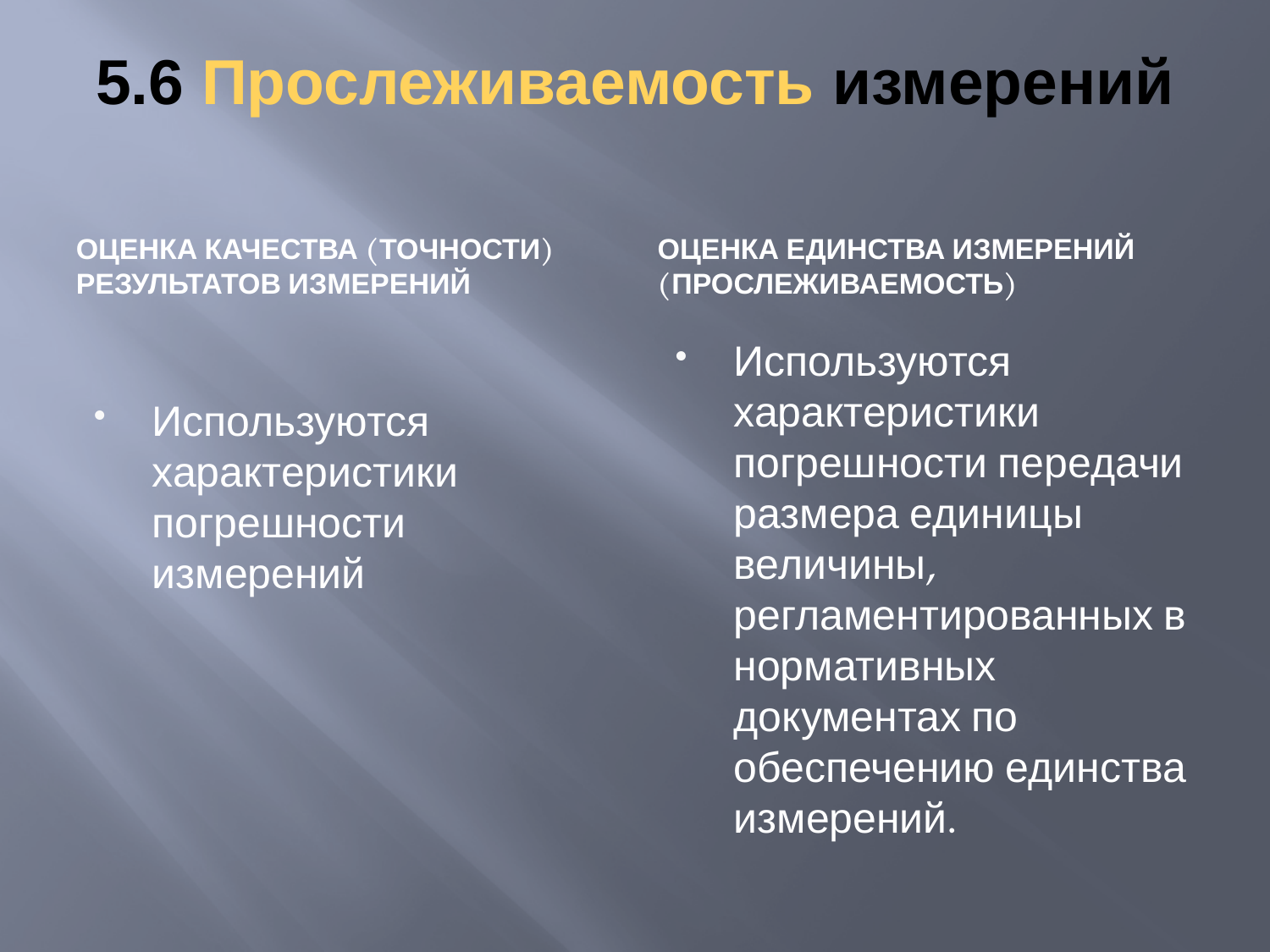

# 5.6 Прослеживаемость измерений
Оценка Качества (точности) результатов измерений
Оценка единства измерений (прослеживаемость)

Используются характеристики погрешности измерений
Используются характеристики погрешности передачи размера единицы величины, регламентированных в нормативных документах по обеспечению единства измерений.